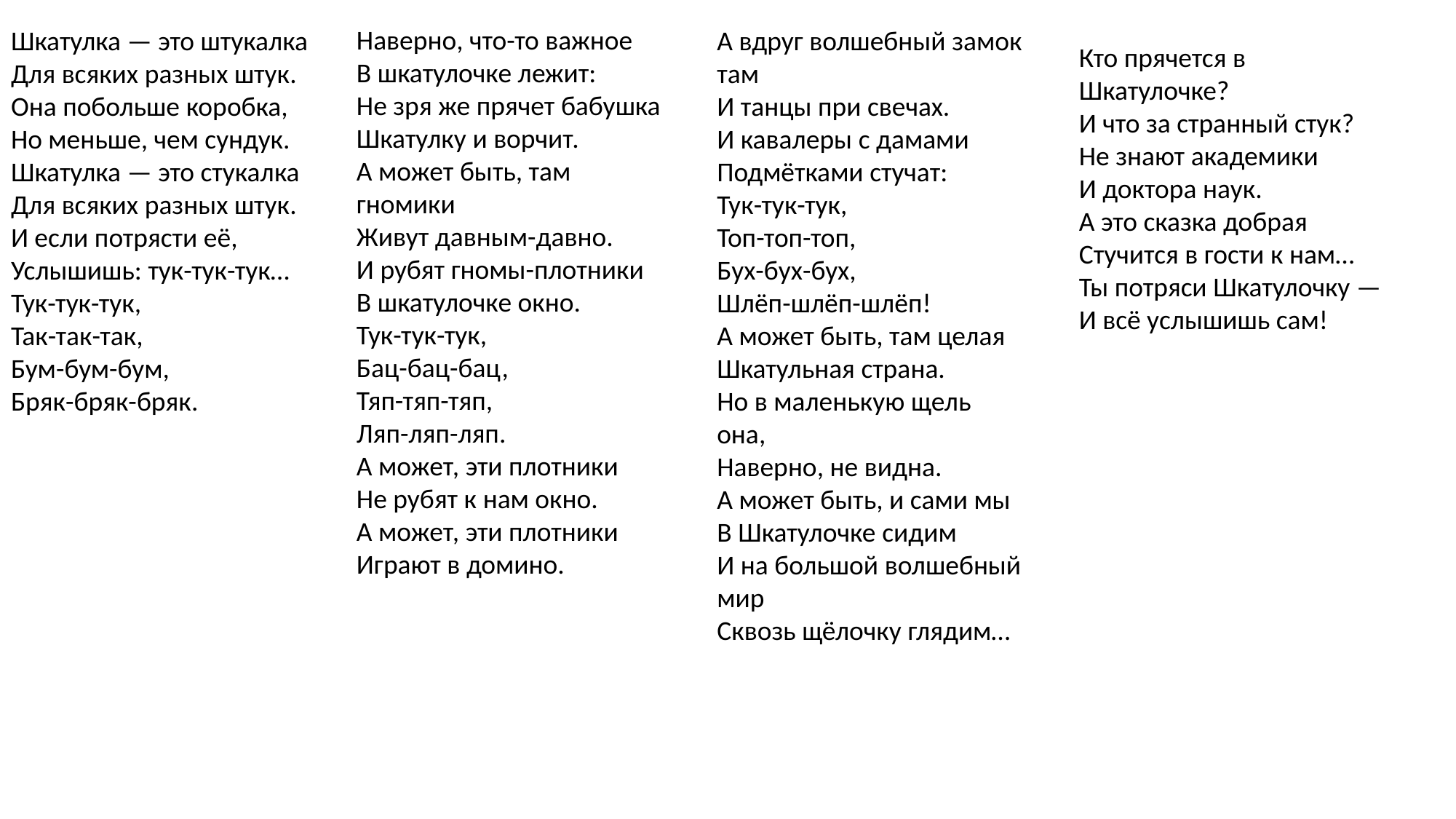

Наверно, что-то важное
В шкатулочке лежит:
Не зря же прячет бабушка
Шкатулку и ворчит.
А может быть, там гномики
Живут давным-давно.
И рубят гномы-плотники
В шкатулочке окно.
Тук-тук-тук,
Бац-бац-бац,
Тяп-тяп-тяп,
Ляп-ляп-ляп.
А может, эти плотники
Не рубят к нам окно.
А может, эти плотники
Играют в домино.
А вдруг волшебный замок там
И танцы при свечах.
И кавалеры с дамами
Подмётками стучат:
Тук-тук-тук,
Топ-топ-топ,
Бух-бух-бух,
Шлёп-шлёп-шлёп!
А может быть, там целая
Шкатульная страна.
Но в маленькую щель она,
Наверно, не видна.
А может быть, и сами мы
В Шкатулочке сидим
И на большой волшебный мир
Сквозь щёлочку глядим…
Шкатулка — это штукалка
Для всяких разных штук.
Она побольше коробка,
Но меньше, чем сундук.
Шкатулка — это стукалка
Для всяких разных штук.
И если потрясти её,
Услышишь: тук-тук-тук…
Тук-тук-тук,
Так-так-так,
Бум-бум-бум,
Бряк-бряк-бряк.

Кто прячется в Шкатулочке?
И что за странный стук?
Не знают академики
И доктора наук.
А это сказка добрая
Стучится в гости к нам…
Ты потряси Шкатулочку —
И всё услышишь сам!